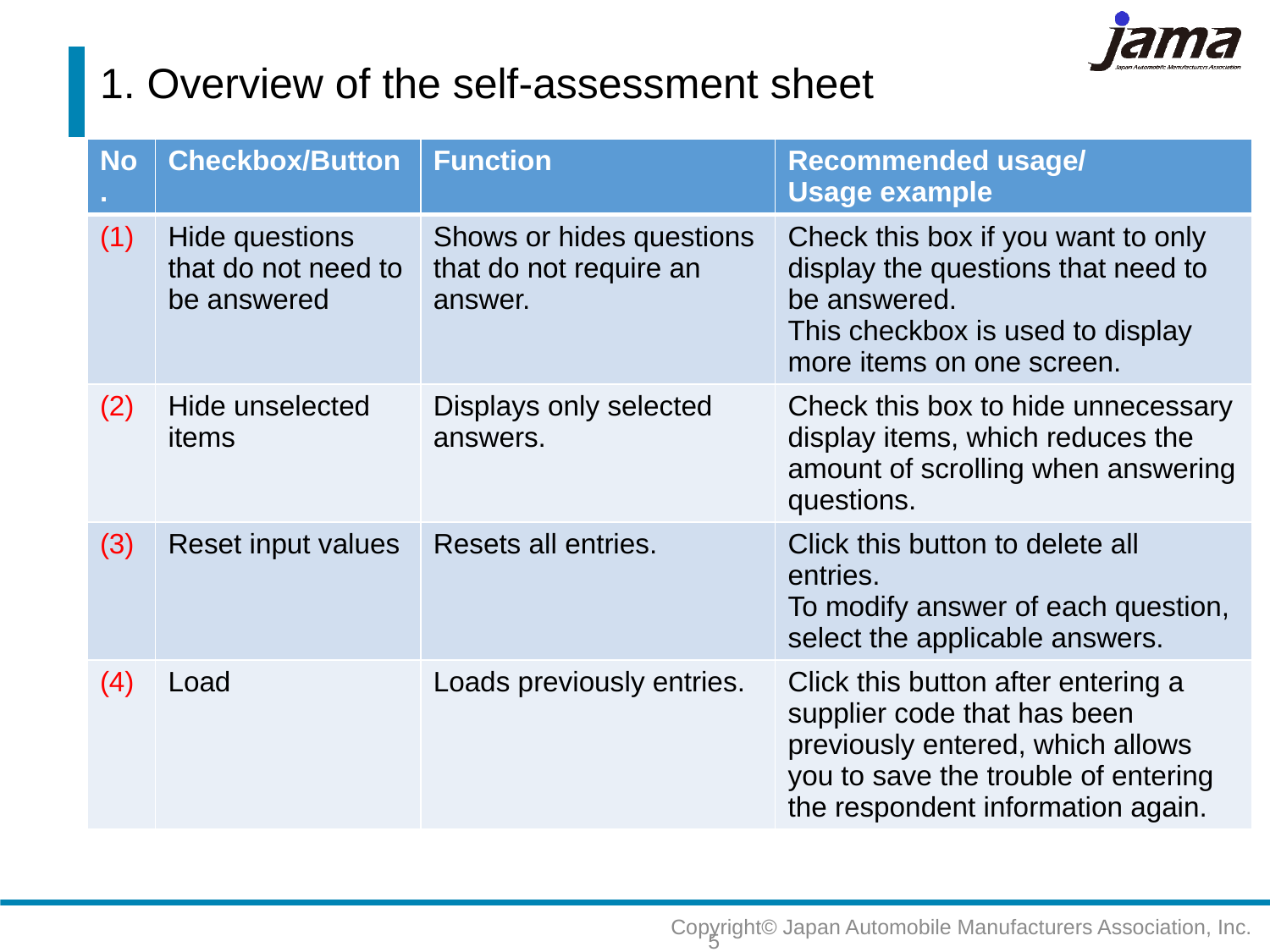

# 1. Overview of the self-assessment sheet
| No. | Checkbox/Button | Function | Recommended usage/ Usage example |
| --- | --- | --- | --- |
| (1) | Hide questions that do not need to be answered | Shows or hides questions that do not require an answer. | Check this box if you want to only display the questions that need to be answered. This checkbox is used to display more items on one screen. |
| (2) | Hide unselected items | Displays only selected answers. | Check this box to hide unnecessary display items, which reduces the amount of scrolling when answering questions. |
| (3) | Reset input values | Resets all entries. | Click this button to delete all entries. To modify answer of each question, select the applicable answers. |
| (4) | Load | Loads previously entries. | Click this button after entering a supplier code that has been previously entered, which allows you to save the trouble of entering the respondent information again. |
Copyright© Japan Automobile Manufacturers Association, Inc.
5